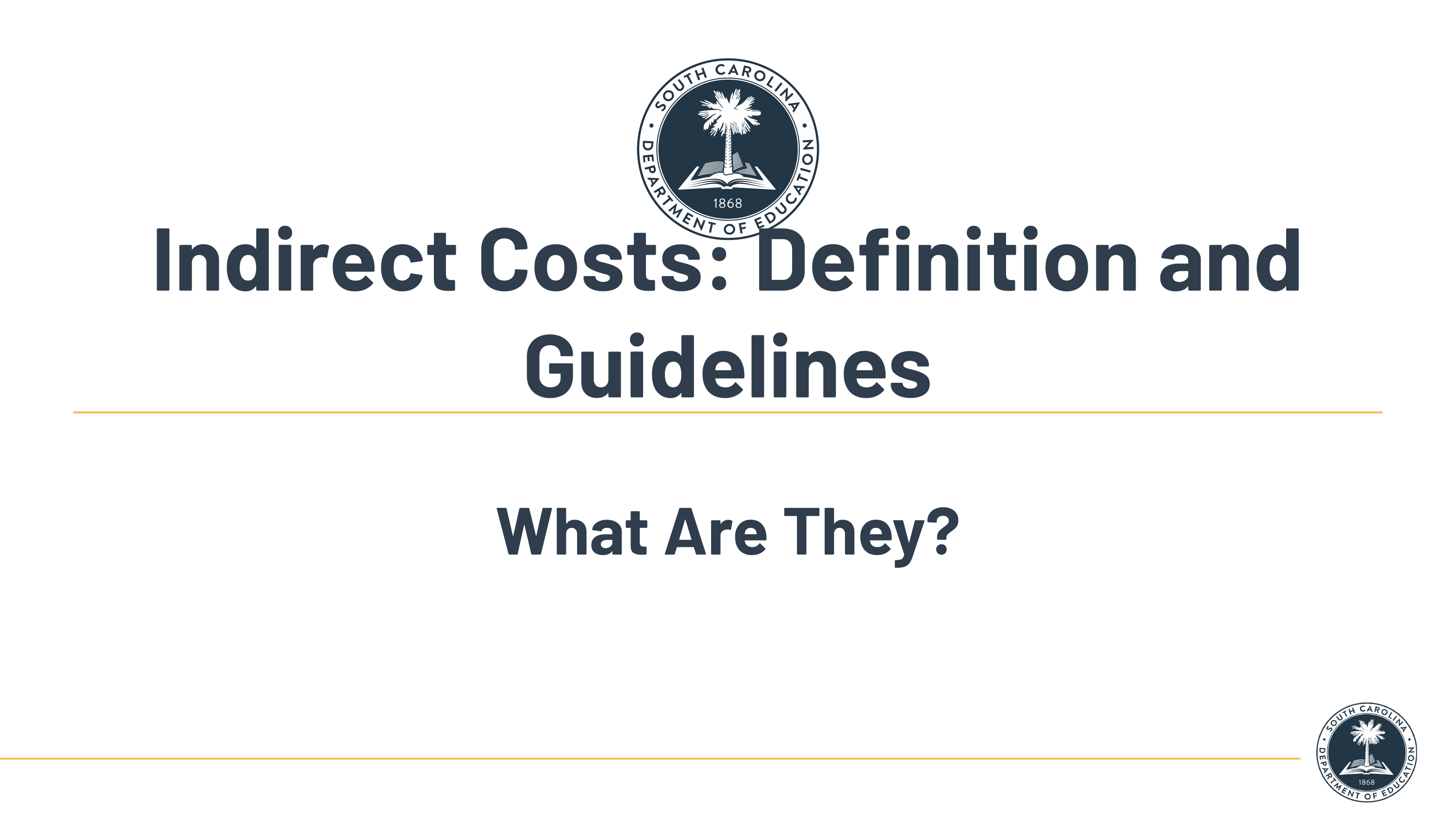

# Indirect Costs: Definition and Guidelines
What Are They?